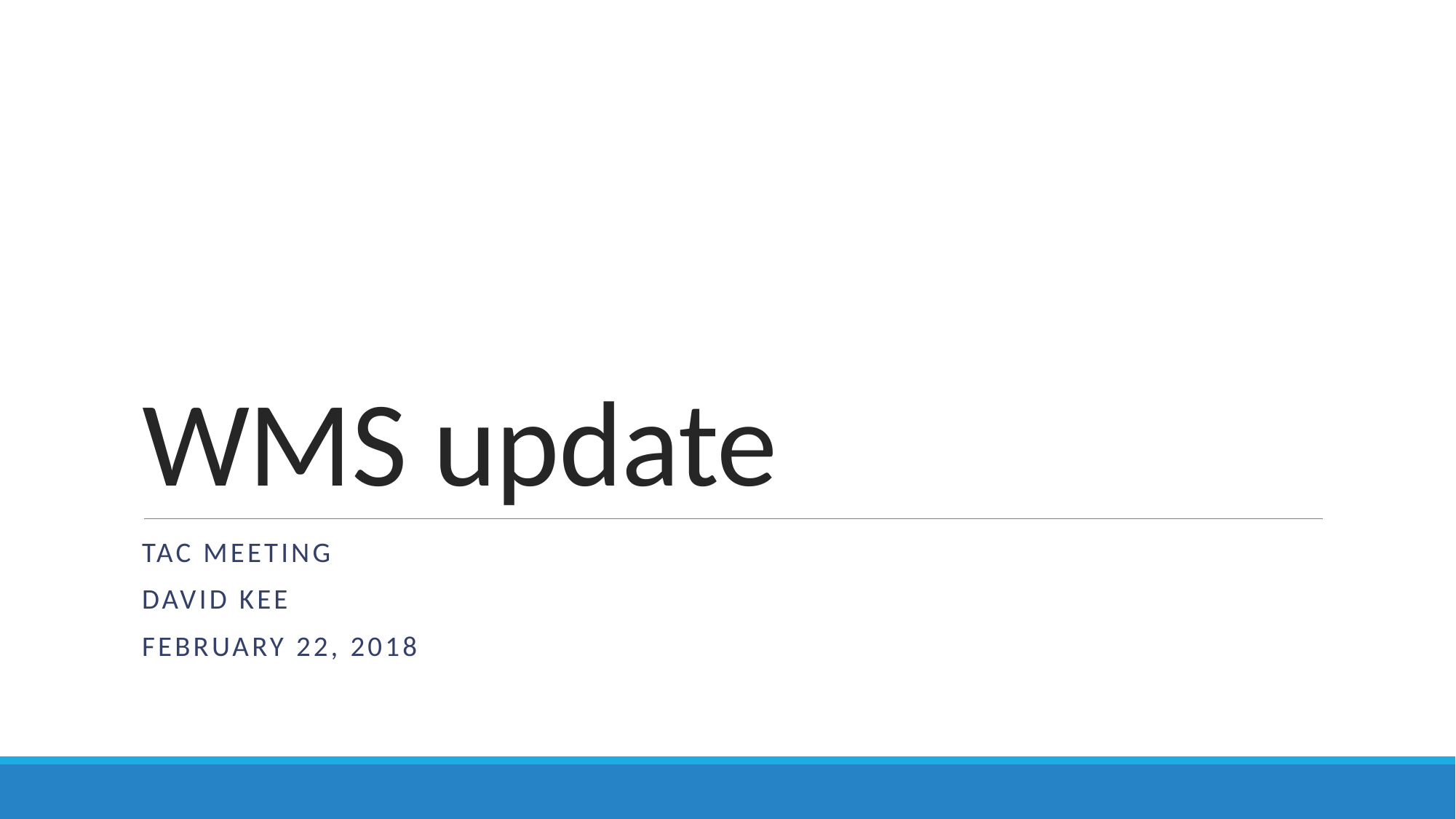

# WMS update
TAC MEETING
David Kee
February 22, 2018